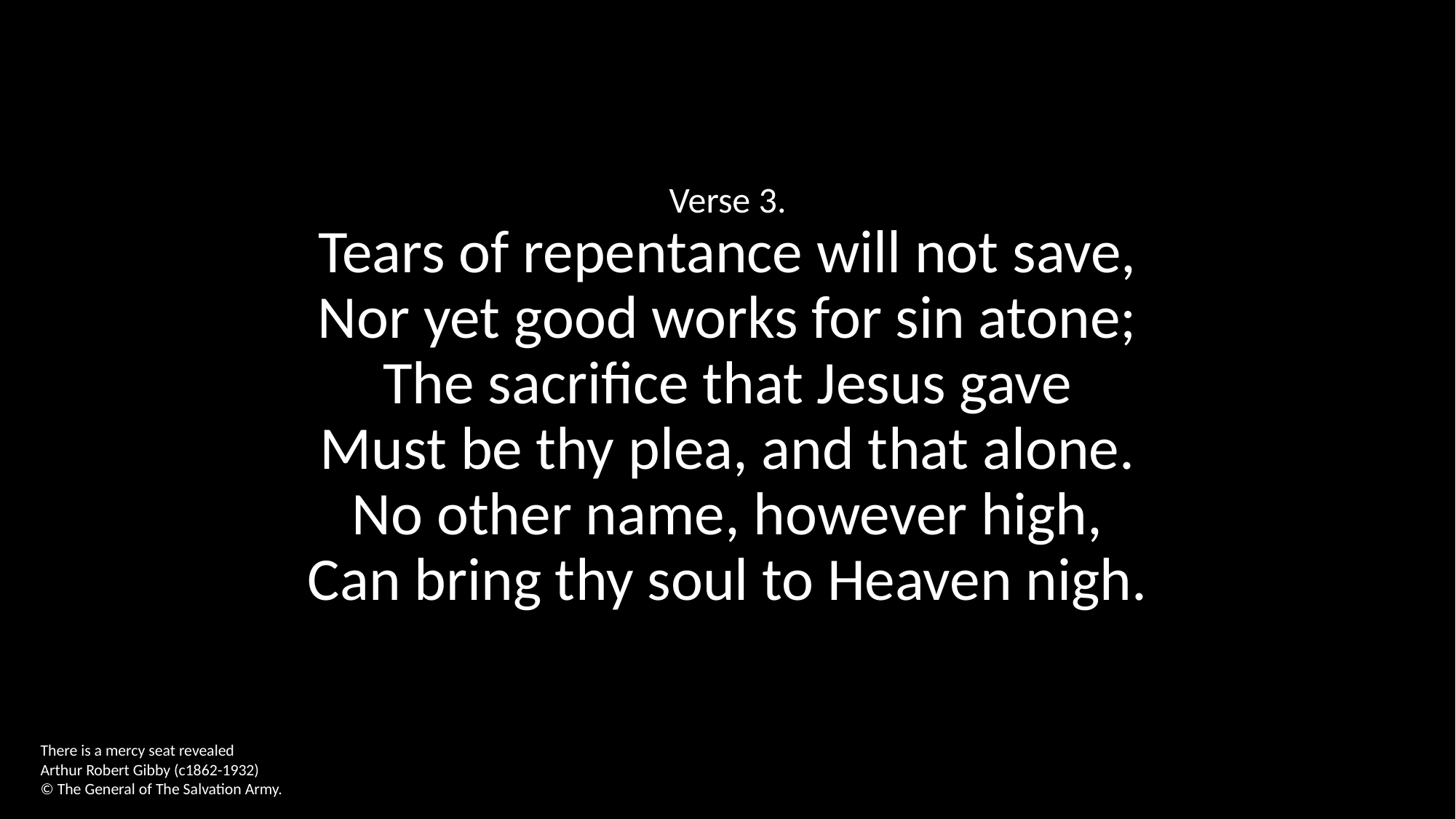

Verse 3.
Tears of repentance will not save,
Nor yet good works for sin atone;
The sacrifice that Jesus gave
Must be thy plea, and that alone.
No other name, however high,
Can bring thy soul to Heaven nigh.
There is a mercy seat revealed
Arthur Robert Gibby (c1862-1932)
© The General of The Salvation Army.